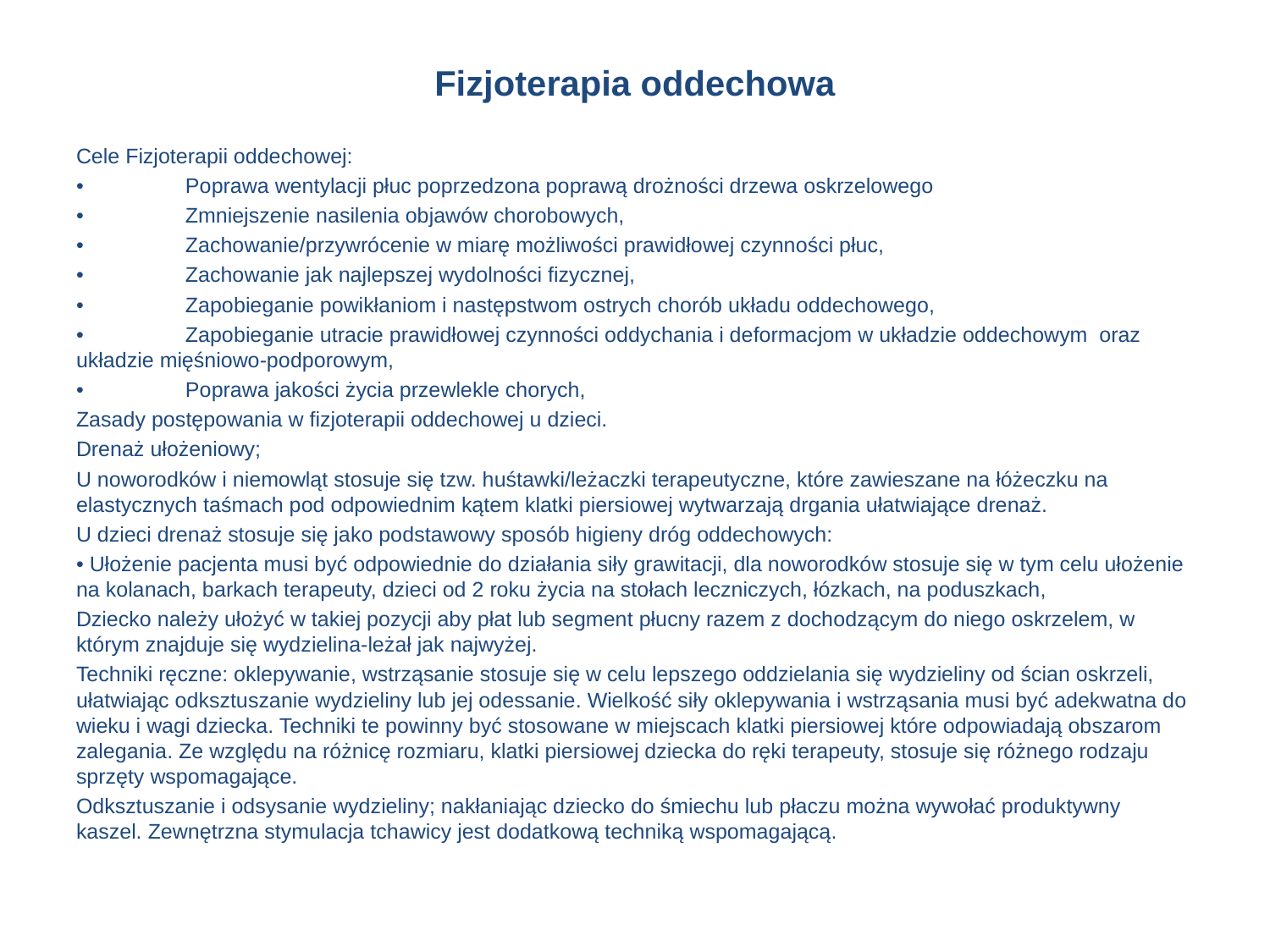

# Fizjoterapia oddechowa
Cele Fizjoterapii oddechowej:
•	Poprawa wentylacji płuc poprzedzona poprawą drożności drzewa oskrzelowego
•	Zmniejszenie nasilenia objawów chorobowych,
•	Zachowanie/przywrócenie w miarę możliwości prawidłowej czynności płuc,
•	Zachowanie jak najlepszej wydolności fizycznej,
•	Zapobieganie powikłaniom i następstwom ostrych chorób układu oddechowego,
•	Zapobieganie utracie prawidłowej czynności oddychania i deformacjom w układzie oddechowym  oraz układzie mięśniowo-podporowym,
•	Poprawa jakości życia przewlekle chorych,
Zasady postępowania w fizjoterapii oddechowej u dzieci.
Drenaż ułożeniowy;
U noworodków i niemowląt stosuje się tzw. huśtawki/leżaczki terapeutyczne, które zawieszane na łóżeczku na elastycznych taśmach pod odpowiednim kątem klatki piersiowej wytwarzają drgania ułatwiające drenaż.
U dzieci drenaż stosuje się jako podstawowy sposób higieny dróg oddechowych:
• Ułożenie pacjenta musi być odpowiednie do działania siły grawitacji, dla noworodków stosuje się w tym celu ułożenie na kolanach, barkach terapeuty, dzieci od 2 roku życia na stołach leczniczych, łózkach, na poduszkach,
Dziecko należy ułożyć w takiej pozycji aby płat lub segment płucny razem z dochodzącym do niego oskrzelem, w którym znajduje się wydzielina-leżał jak najwyżej.
Techniki ręczne: oklepywanie, wstrząsanie stosuje się w celu lepszego oddzielania się wydzieliny od ścian oskrzeli, ułatwiając odksztuszanie wydzieliny lub jej odessanie. Wielkość siły oklepywania i wstrząsania musi być adekwatna do wieku i wagi dziecka. Techniki te powinny być stosowane w miejscach klatki piersiowej które odpowiadają obszarom zalegania. Ze względu na różnicę rozmiaru, klatki piersiowej dziecka do ręki terapeuty, stosuje się różnego rodzaju sprzęty wspomagające.
Odksztuszanie i odsysanie wydzieliny; nakłaniając dziecko do śmiechu lub płaczu można wywołać produktywny kaszel. Zewnętrzna stymulacja tchawicy jest dodatkową techniką wspomagającą.